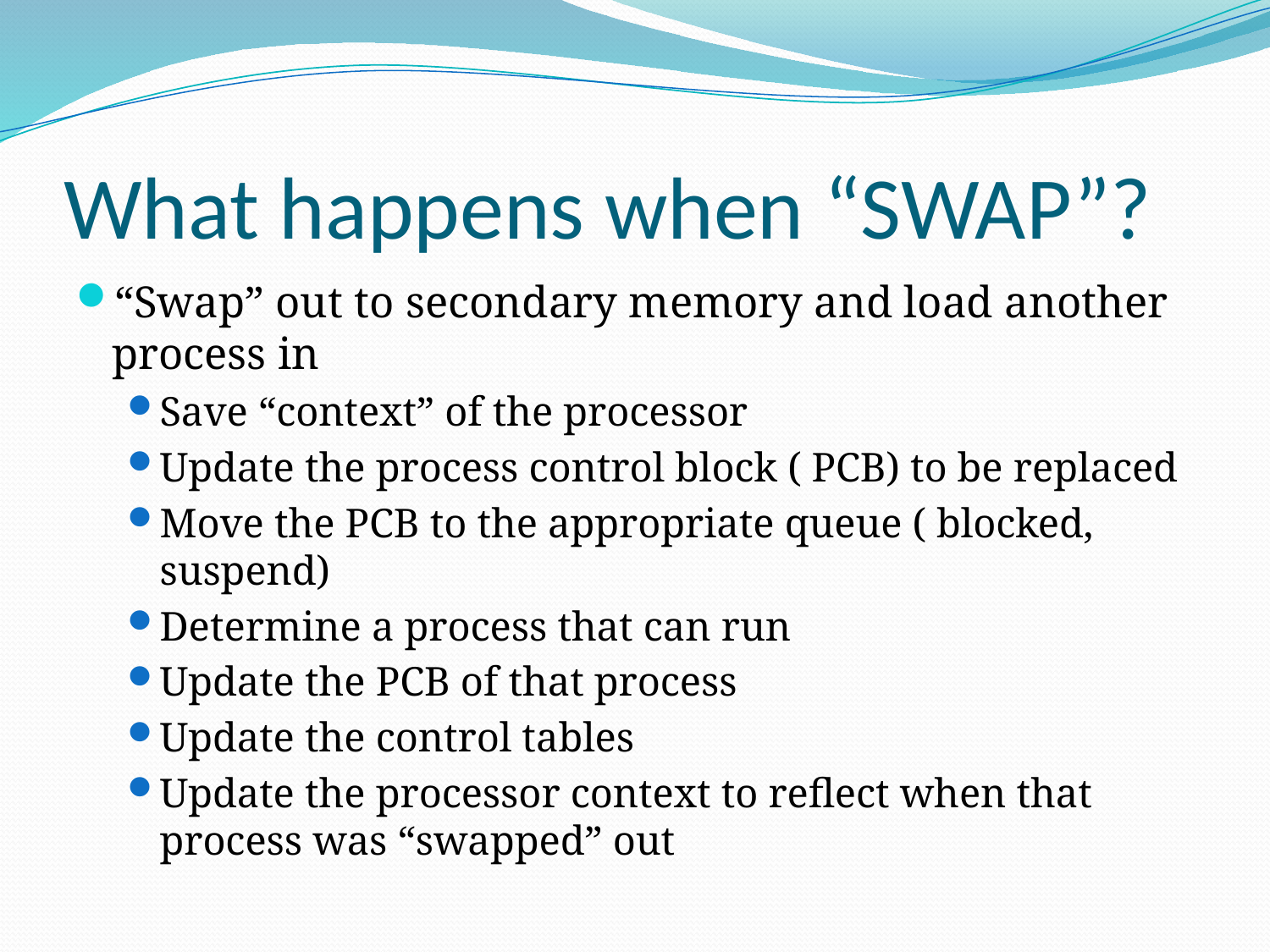

# What happens when “SWAP”?
“Swap” out to secondary memory and load another process in
Save “context” of the processor
Update the process control block ( PCB) to be replaced
Move the PCB to the appropriate queue ( blocked, suspend)
Determine a process that can run
Update the PCB of that process
Update the control tables
Update the processor context to reflect when that process was “swapped” out